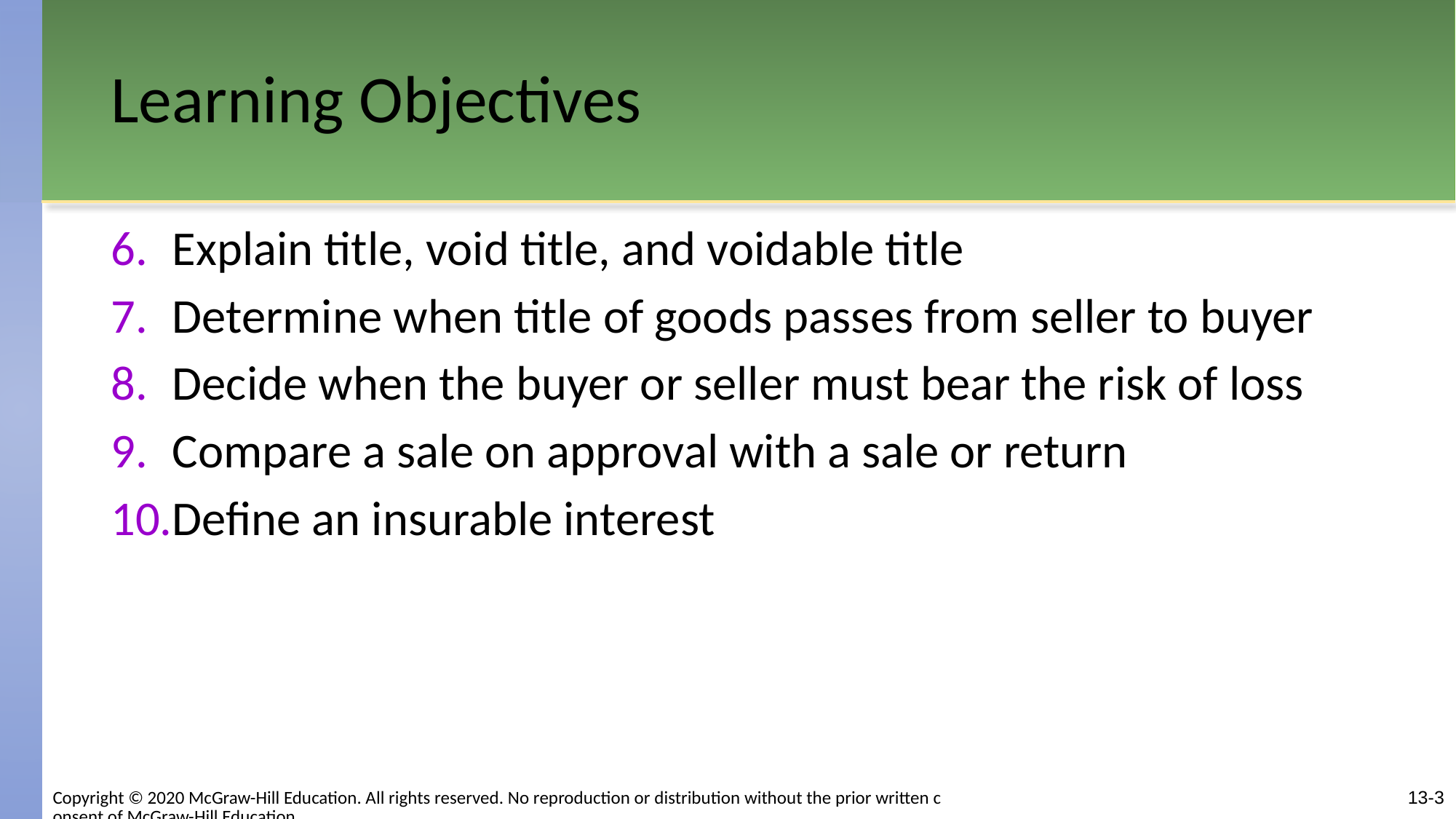

# Learning Objectives
Explain title, void title, and voidable title
Determine when title of goods passes from seller to buyer
Decide when the buyer or seller must bear the risk of loss
Compare a sale on approval with a sale or return
Define an insurable interest
Copyright © 2020 McGraw-Hill Education. All rights reserved. No reproduction or distribution without the prior written consent of McGraw-Hill Education.
13-3